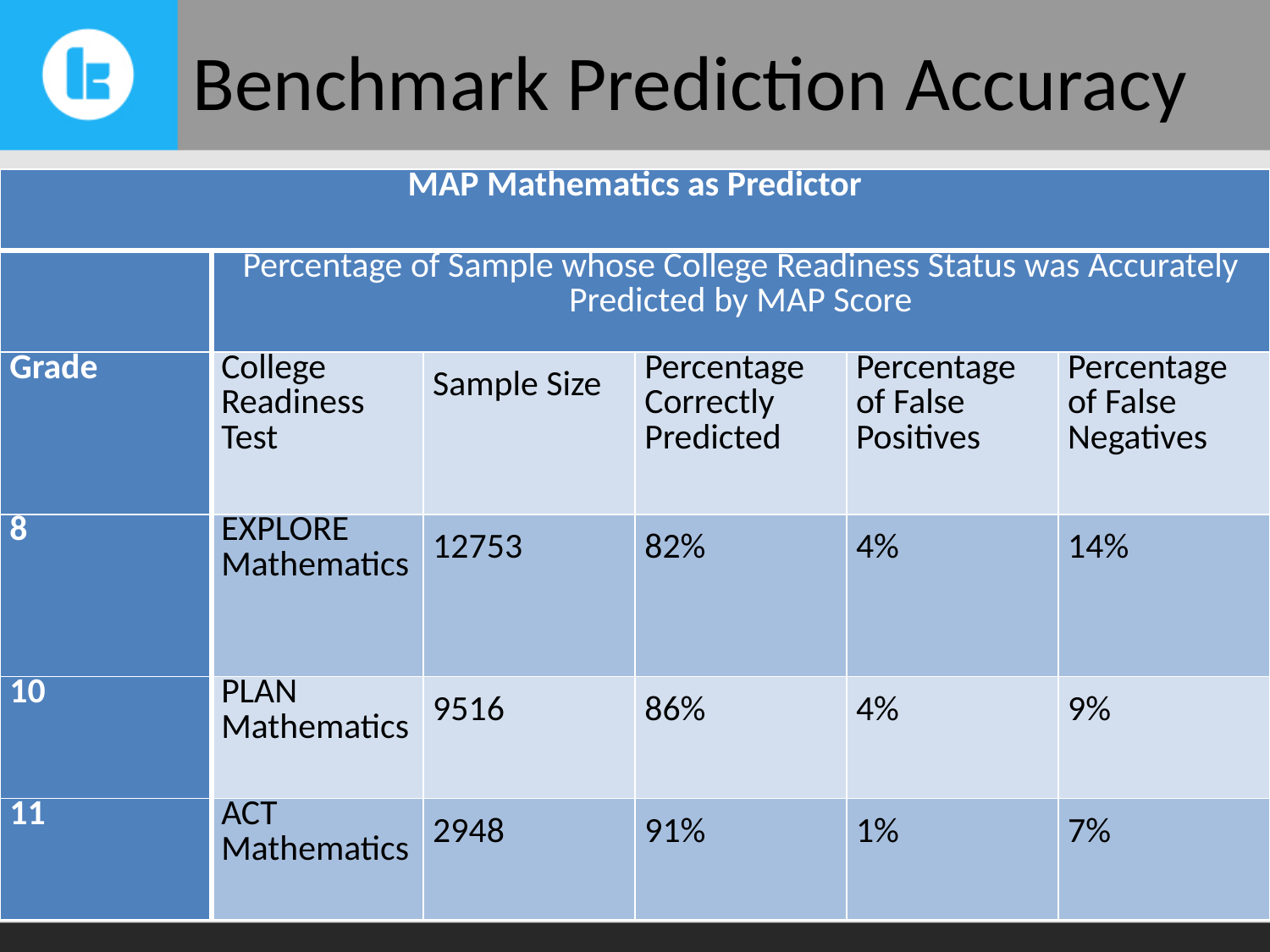

# Benchmark Prediction Accuracy
| MAP Mathematics as Predictor |  |  |  |  |  |
| --- | --- | --- | --- | --- | --- |
|  | Percentage of Sample whose College Readiness Status was Accurately Predicted by MAP Score |  |  |  |  |
| Grade | College Readiness Test | Sample Size | Percentage Correctly Predicted | Percentage of False Positives | Percentage of False Negatives |
| 8 | EXPLORE Mathematics | 12753 | 82% | 4% | 14% |
| 10 | PLAN Mathematics | 9516 | 86% | 4% | 9% |
| 11 | ACT Mathematics | 2948 | 91% | 1% | 7% |